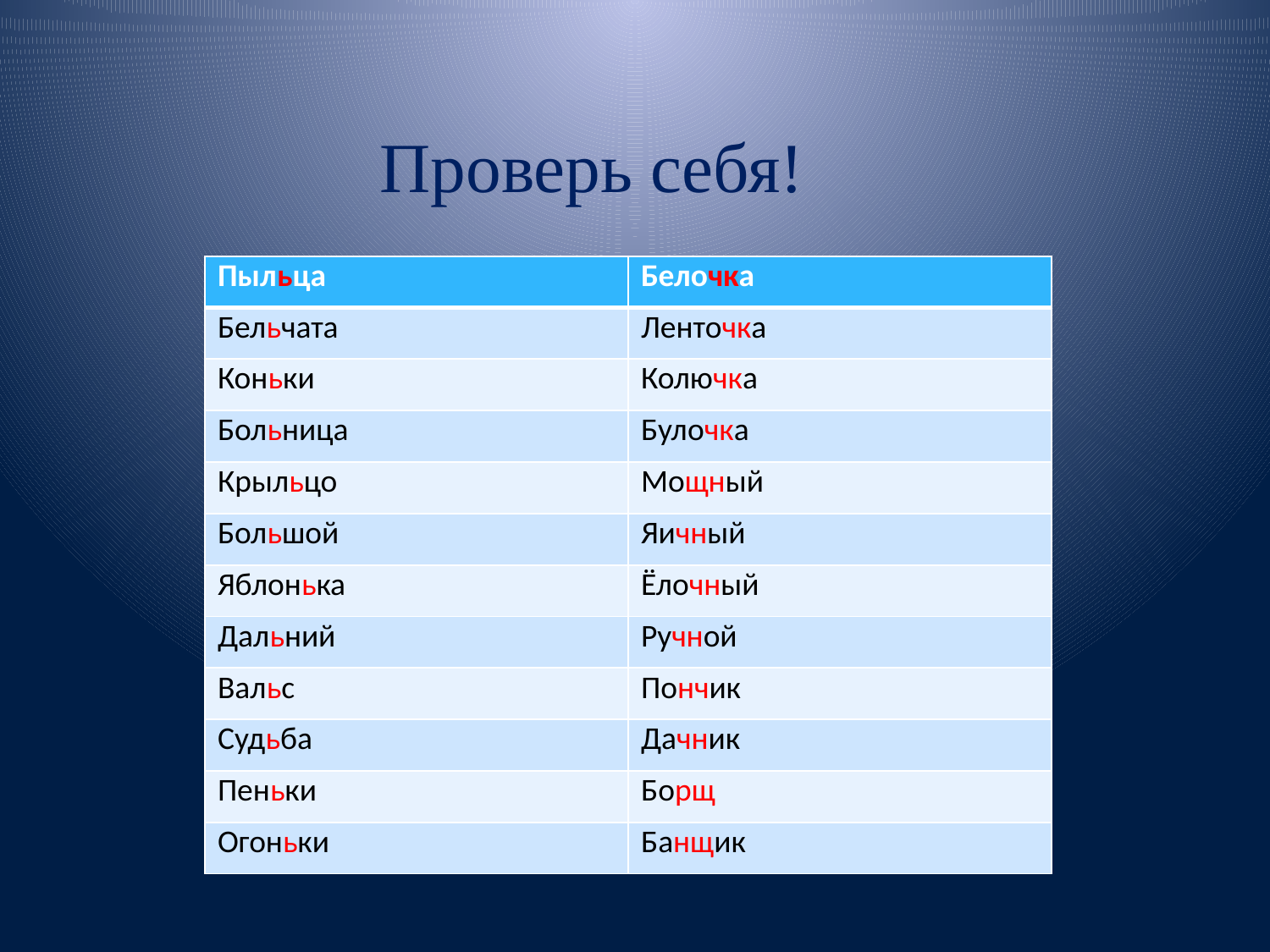

Проверь себя!
| Пыльца | Белочка |
| --- | --- |
| Бельчата | Ленточка |
| Коньки | Колючка |
| Больница | Булочка |
| Крыльцо | Мощный |
| Большой | Яичный |
| Яблонька | Ёлочный |
| Дальний | Ручной |
| Вальс | Пончик |
| Судьба | Дачник |
| Пеньки | Борщ |
| Огоньки | Банщик |